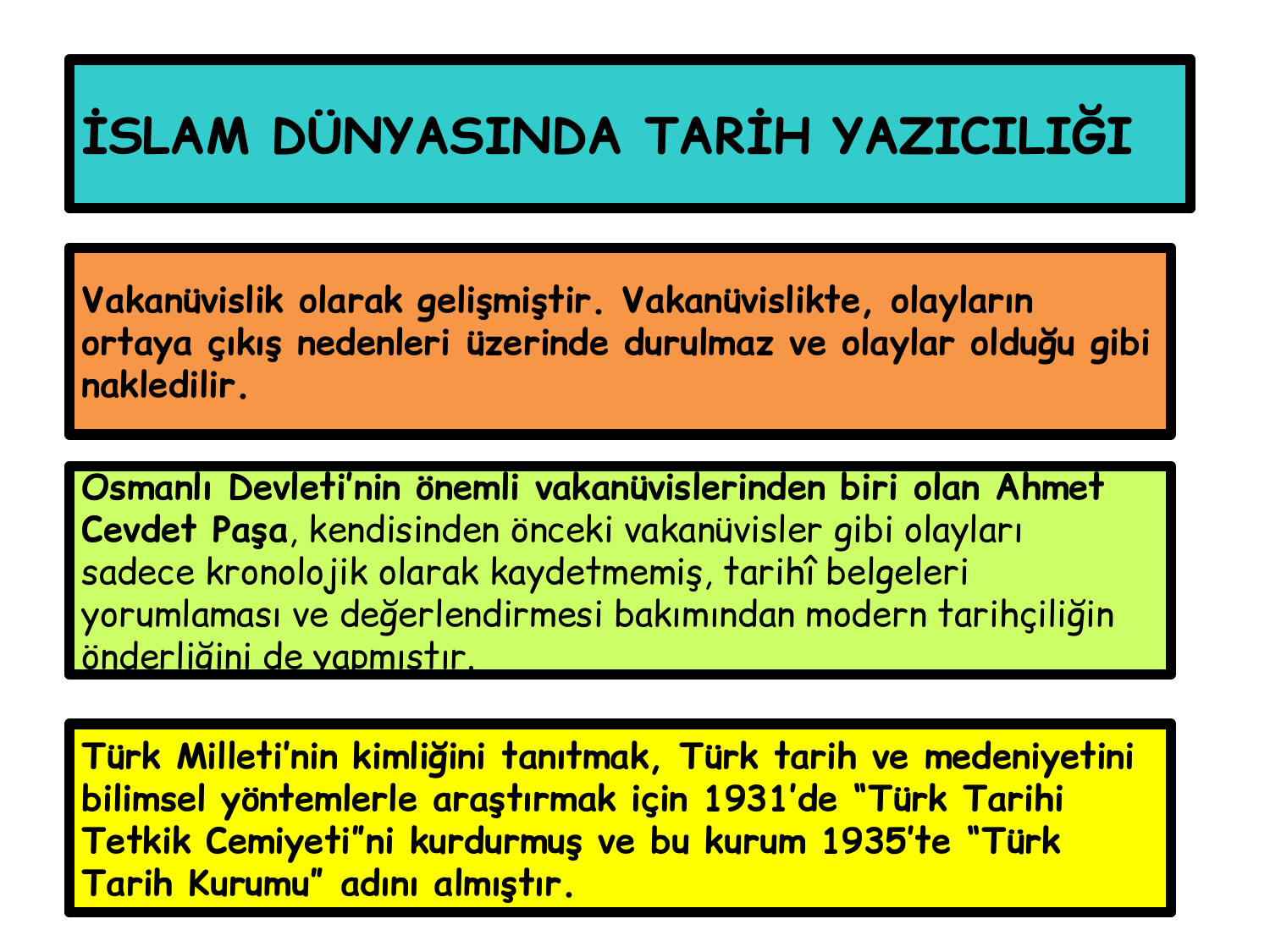

İSLAM DÜNYASINDA TARİH YAZICILIĞI
Vakanüvislik olarak gelişmiştir. Vakanüvislikte, olayların ortaya çıkış nedenleri üzerinde durulmaz ve olaylar olduğu gibi nakledilir.
Osmanlı Devleti’nin önemli vakanüvislerinden biri olan Ahmet Cevdet Paşa, kendisinden önceki vakanüvisler gibi olayları
sadece kronolojik olarak kaydetmemiş, tarihî belgeleri yorumlaması ve değerlendirmesi bakımından modern tarihçiliğin
önderliğini de yapmıştır.
Türk Milleti’nin kimliğini tanıtmak, Türk tarih ve medeniyetini bilimsel yöntemlerle araştırmak için 1931’de “Türk Tarihi Tetkik Cemiyeti”ni kurdurmuş ve bu kurum 1935’te “Türk Tarih Kurumu” adını almıştır.